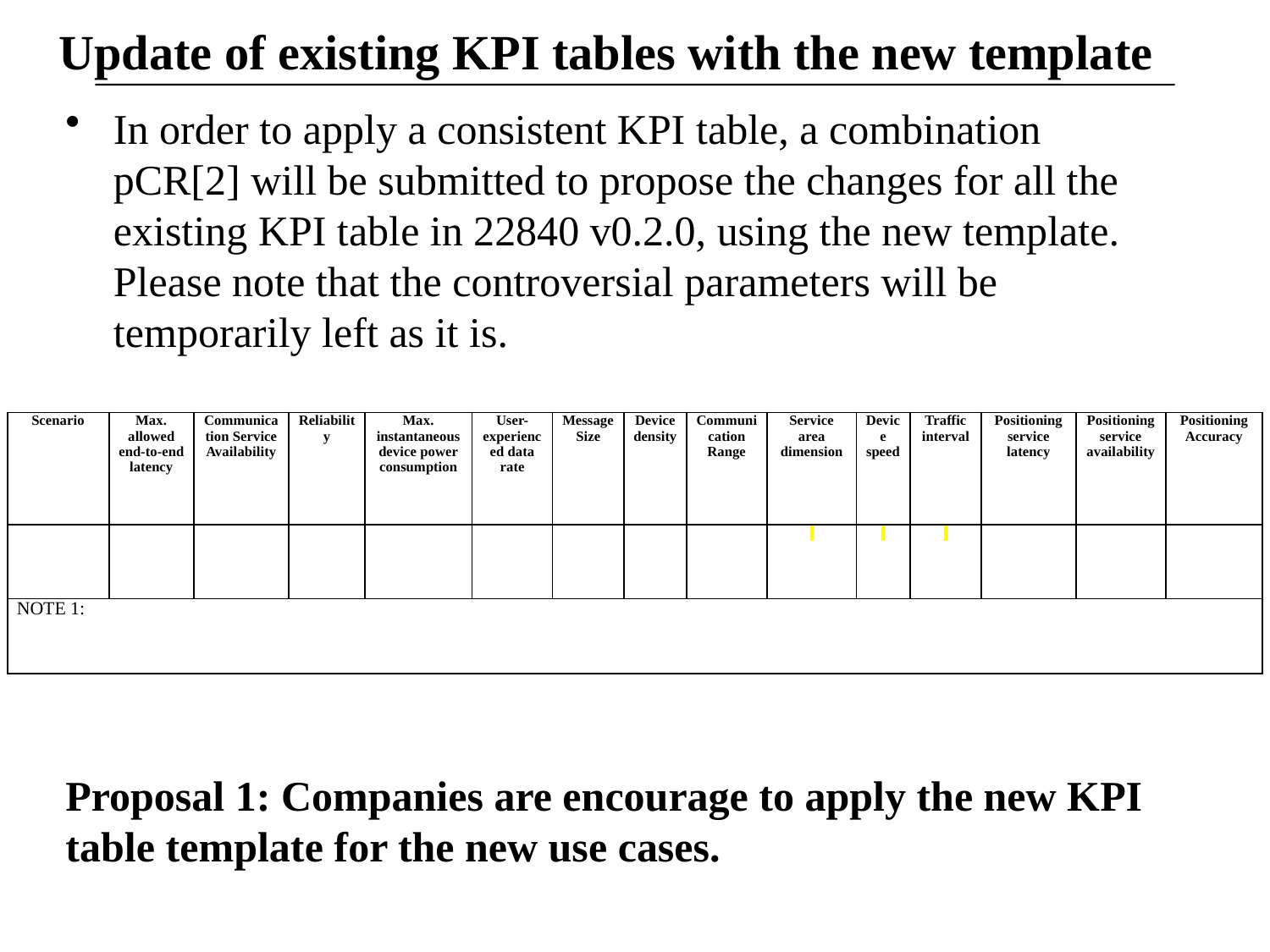

# Update of existing KPI tables with the new template
In order to apply a consistent KPI table, a combination pCR[2] will be submitted to propose the changes for all the existing KPI table in 22840 v0.2.0, using the new template. Please note that the controversial parameters will be temporarily left as it is.

Proposal 1: Companies are encourage to apply the new KPI table template for the new use cases.

| Scenario | Max. allowed end-to-end latency | Communication Service Availability | Reliability | Max. instantaneous device power consumption | User-experienced data rate | Message Size | Device density | Communication Range | Service area dimension | Device speed | Traffic interval | Positioning service latency | Positioning service availability | Positioning Accuracy |
| --- | --- | --- | --- | --- | --- | --- | --- | --- | --- | --- | --- | --- | --- | --- |
|  |  |  |  |  |  |  |  |  |  |  |  |  |  |  |
| NOTE 1: |  |  |  |  |  |  |  |  |  |  |  |  |  |  |